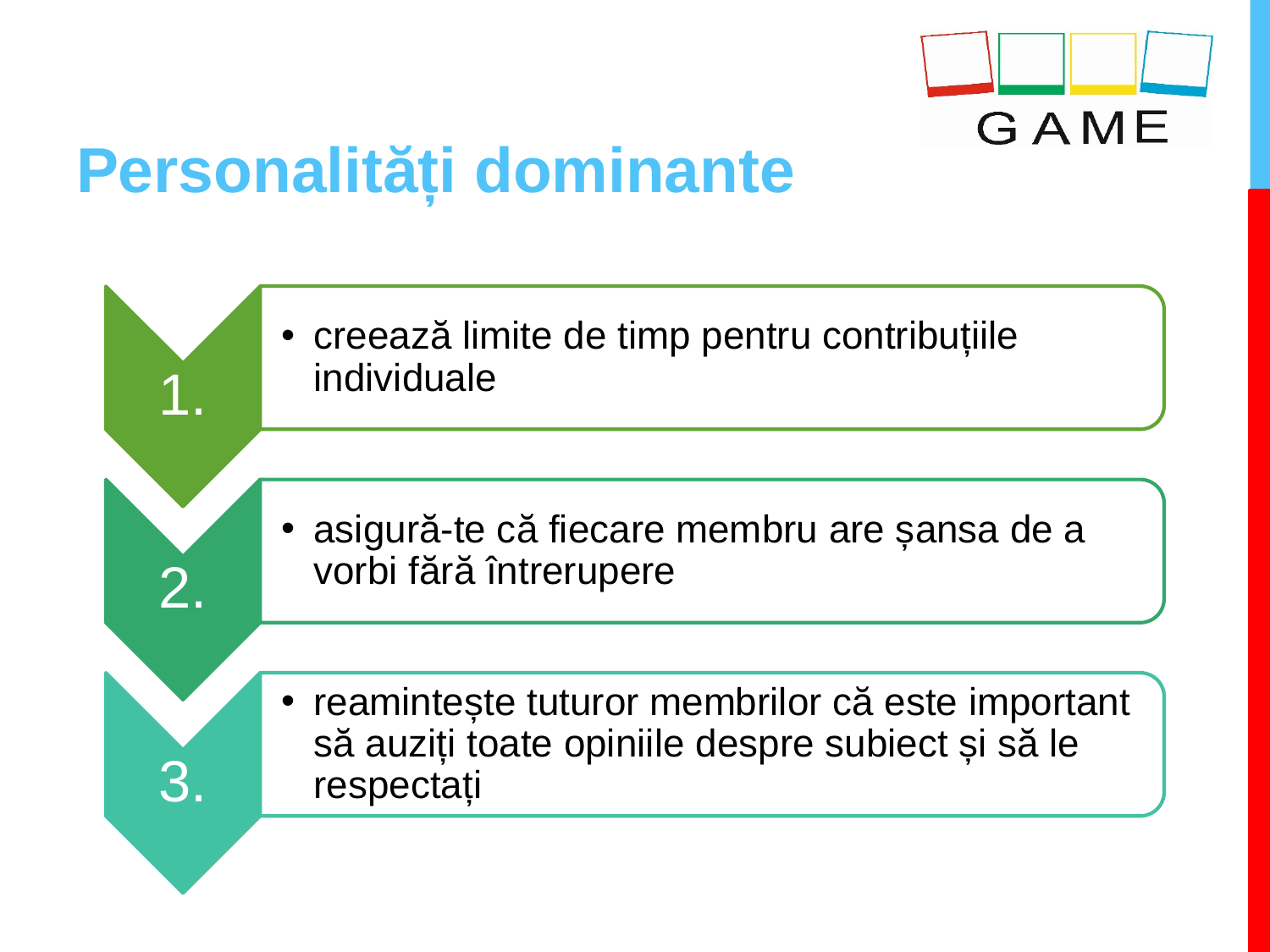

# Personalități dominante

creează limite de timp pentru contribuțiile individuale

1.
asigură-te că fiecare membru are șansa de a vorbi fără întrerupere

2.
reamintește tuturor membrilor că este important să auziți toate opiniile despre subiect și să le respectați

3.